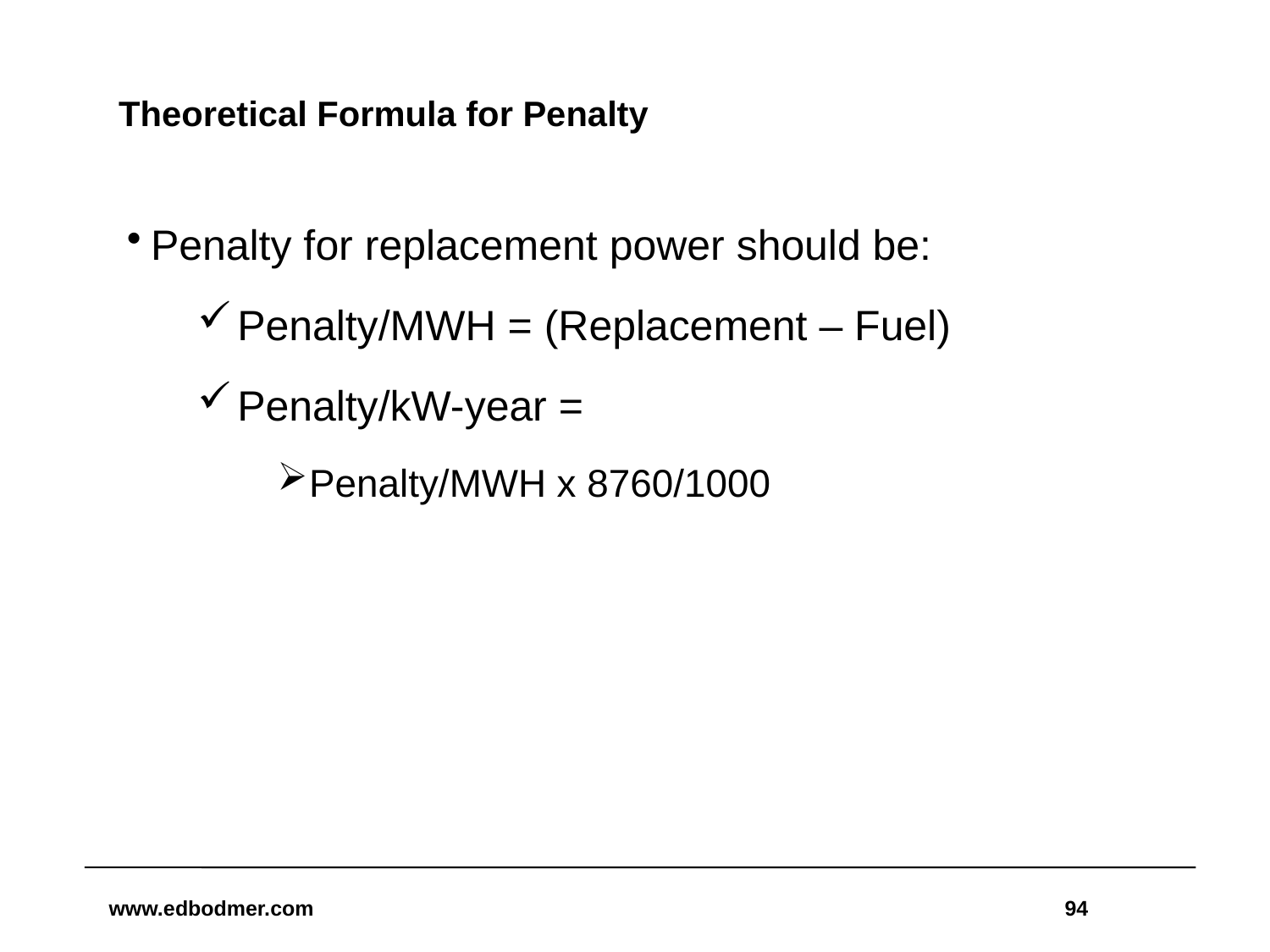

# Theoretical Formula for Penalty
Penalty for replacement power should be:
Penalty/MWH = (Replacement – Fuel)
Penalty/kW-year =
Penalty/MWH x 8760/1000